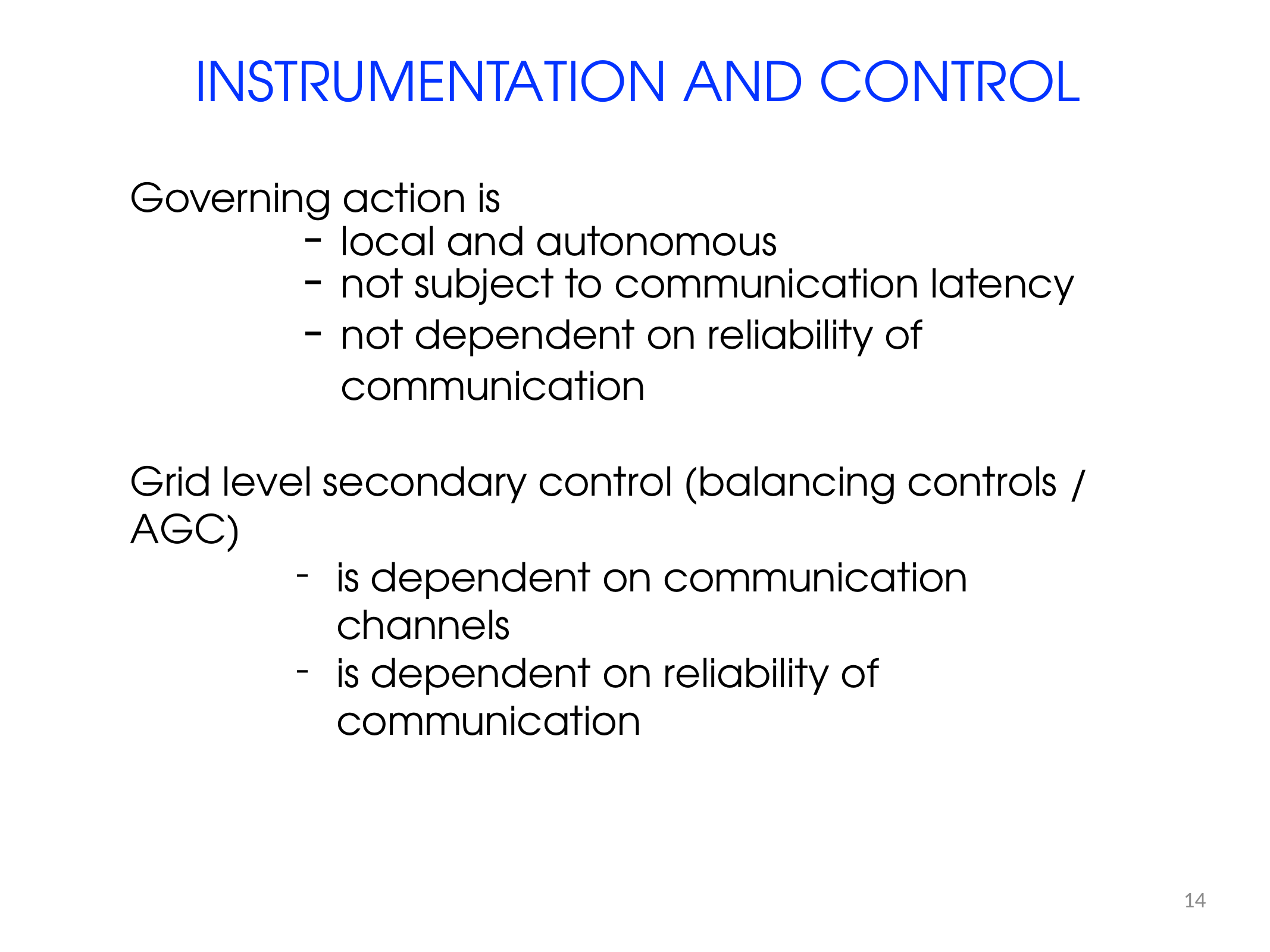

# INSTRUMENTATION AND CONTROL
Governing action is
local and autonomous
not subject to communication latency
not dependent on reliability of communication

Grid level secondary control (balancing controls / AGC)
is dependent on communication channels
is dependent on reliability of communication
14